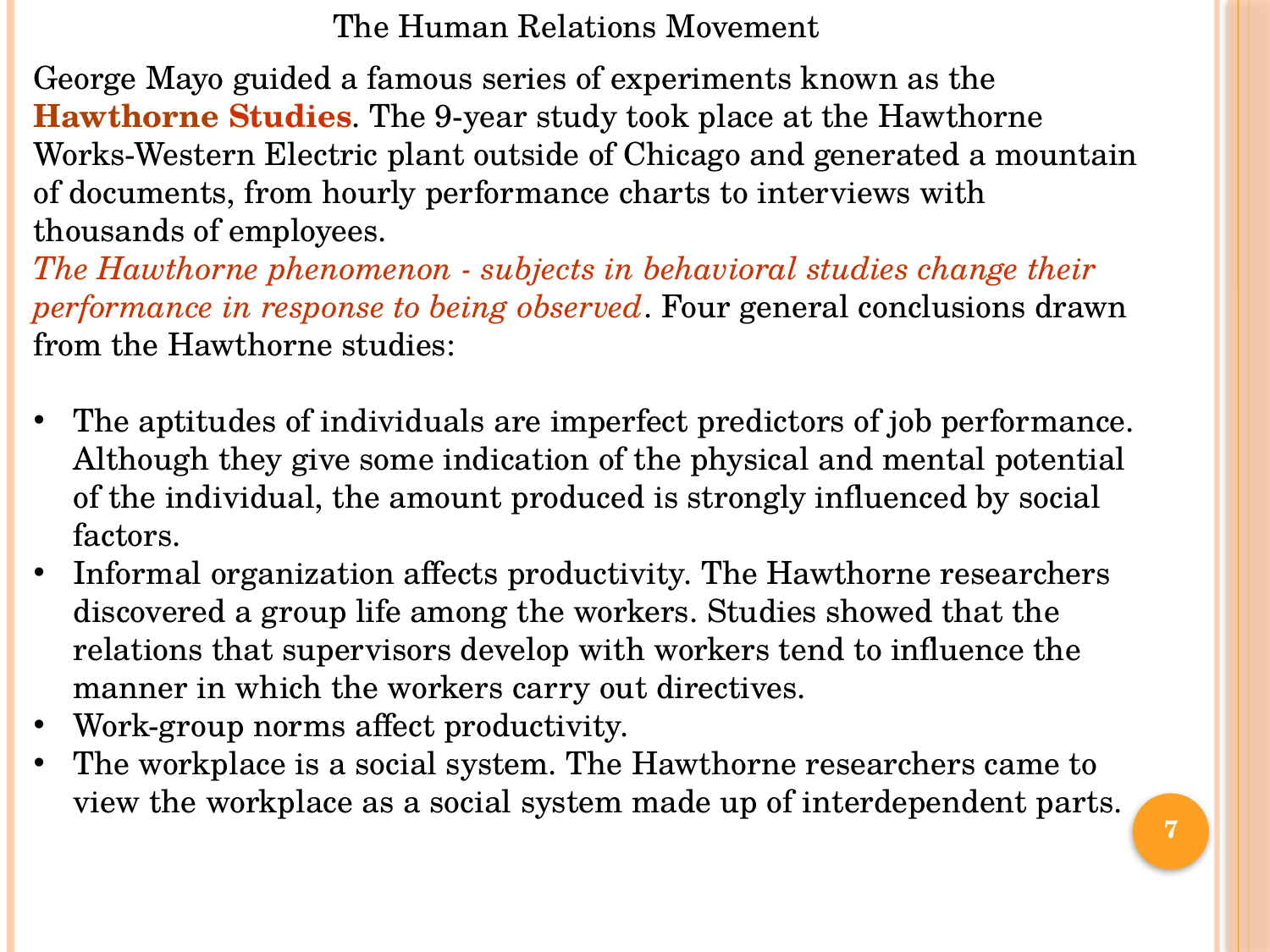

The Human Relations Movement
George Mayo guided a famous series of experiments known as the Hawthorne Studies. The 9-year study took place at the Hawthorne Works-Western Electric plant outside of Chicago and generated a mountain of documents, from hourly performance charts to interviews with thousands of employees.
The Hawthorne phenomenon - subjects in behavioral studies change their performance in response to being observed. Four general conclusions drawn from the Hawthorne studies:

The aptitudes of individuals are imperfect predictors of job performance. Although they give some indication of the physical and mental potential of the individual, the amount produced is strongly influenced by social factors.
Informal organization affects productivity. The Hawthorne researchers discovered a group life among the workers. Studies showed that the relations that supervisors develop with workers tend to influence the manner in which the workers carry out directives.
Work-group norms affect productivity.
The workplace is a social system. The Hawthorne researchers came to view the workplace as a social system made up of interdependent parts.
7